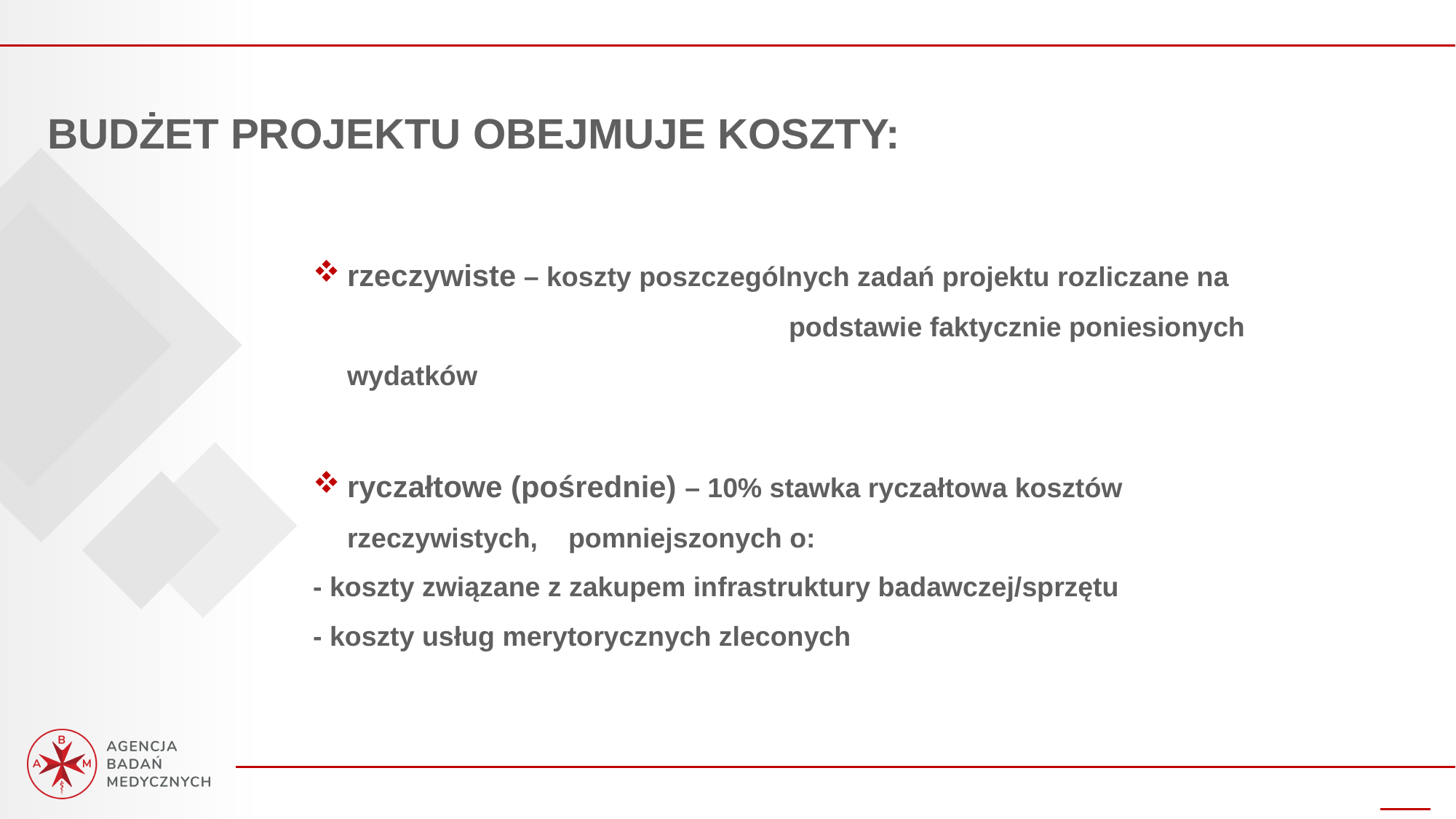

BUDŻET PROJEKTU OBEJMUJE KOSZTY:

rzeczywiste – koszty poszczególnych zadań projektu rozliczane na 	              		               podstawie faktycznie poniesionych wydatków

ryczałtowe (pośrednie) – 10% stawka ryczałtowa kosztów rzeczywistych,    pomniejszonych o:
- koszty związane z zakupem infrastruktury badawczej/sprzętu
- koszty usług merytorycznych zleconych